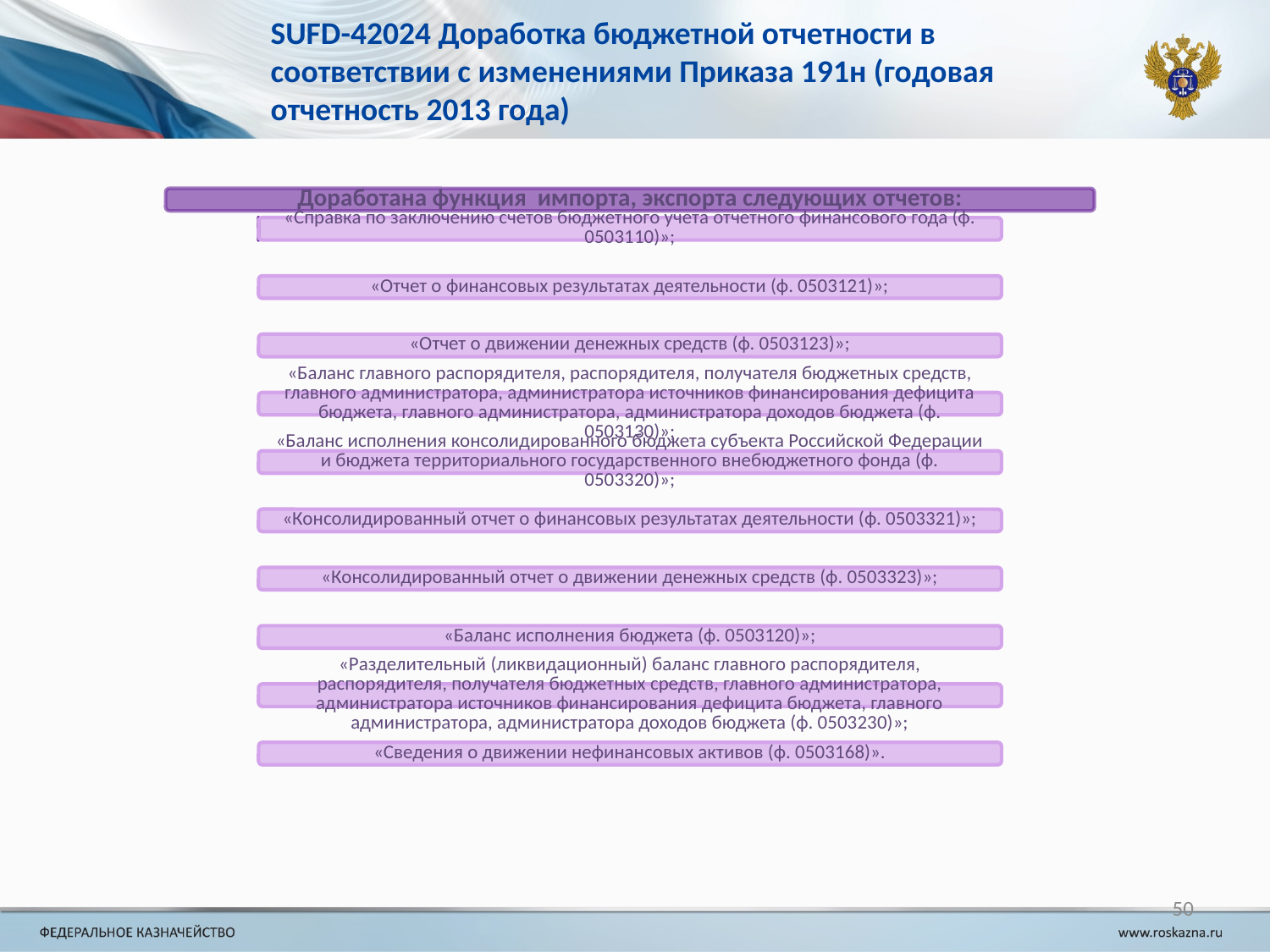

# SUFD-42024 Доработка бюджетной отчетности в соответствии с изменениями Приказа 191н (годовая отчетность 2013 года)
Доработана функция  импорта, экспорта следующих отчетов:
«Справка по заключению счетов бюджетного учета отчетного финансового года (ф. 0503110)»;
«Отчет о движении денежных средств (ф. 0503123)»;
«Баланс главного распорядителя, распорядителя, получателя бюджетных средств, главного администратора, администратора источников финансирования дефицита бюджета, главного администратора, администратора доходов бюджета (ф. 0503130)»;
«Баланс исполнения консолидированного бюджета субъекта Российской Федерации и бюджета территориального государственного внебюджетного фонда (ф. 0503320)»;
«Консолидированный отчет о финансовых результатах деятельности (ф. 0503321)»;
«Консолидированный отчет о движении денежных средств (ф. 0503323)»;
«Баланс исполнения бюджета (ф. 0503120)»;
«Разделительный (ликвидационный) баланс главного распорядителя, распорядителя, получателя бюджетных средств, главного администратора, администратора источников финансирования дефицита бюджета, главного администратора, администратора доходов бюджета (ф. 0503230)»;
«Сведения о движении нефинансовых активов (ф. 0503168)».
«Отчет о финансовых результатах деятельности (ф. 0503121)»;
50